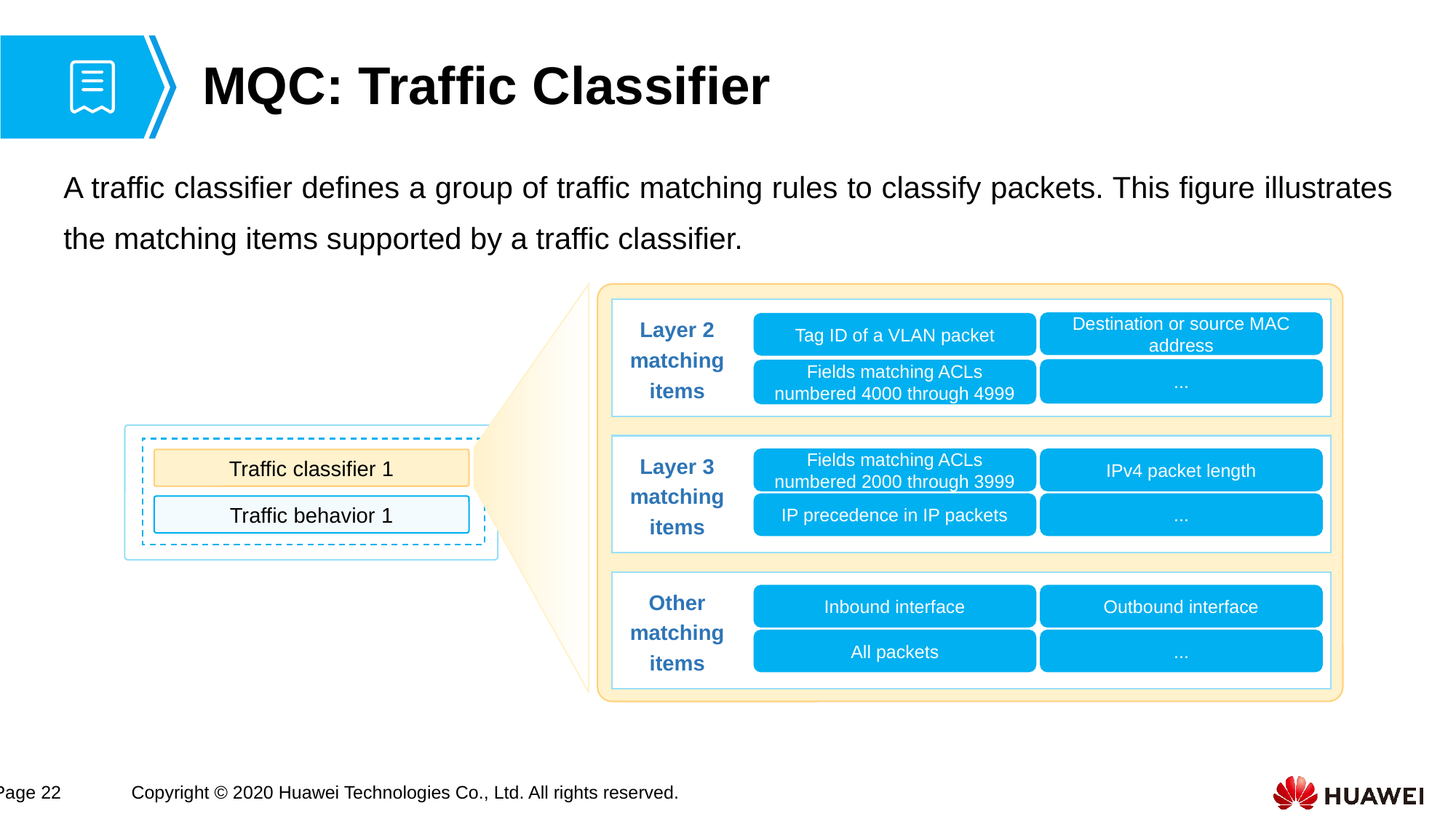

# MQC: Traffic Classifier
A traffic classifier defines a group of traffic matching rules to classify packets. This figure illustrates the matching items supported by a traffic classifier.

Layer 2 matching items
Destination or source MAC address
Tag ID of a VLAN packet
...
Fields matching ACLs numbered 4000 through 4999

Layer 3 matching items
Fields matching ACLs numbered 2000 through 3999
IPv4 packet length
Traffic classifier 1
IP precedence in IP packets
...
Traffic behavior 1

Other matching items
Inbound interface
Outbound interface
All packets
...